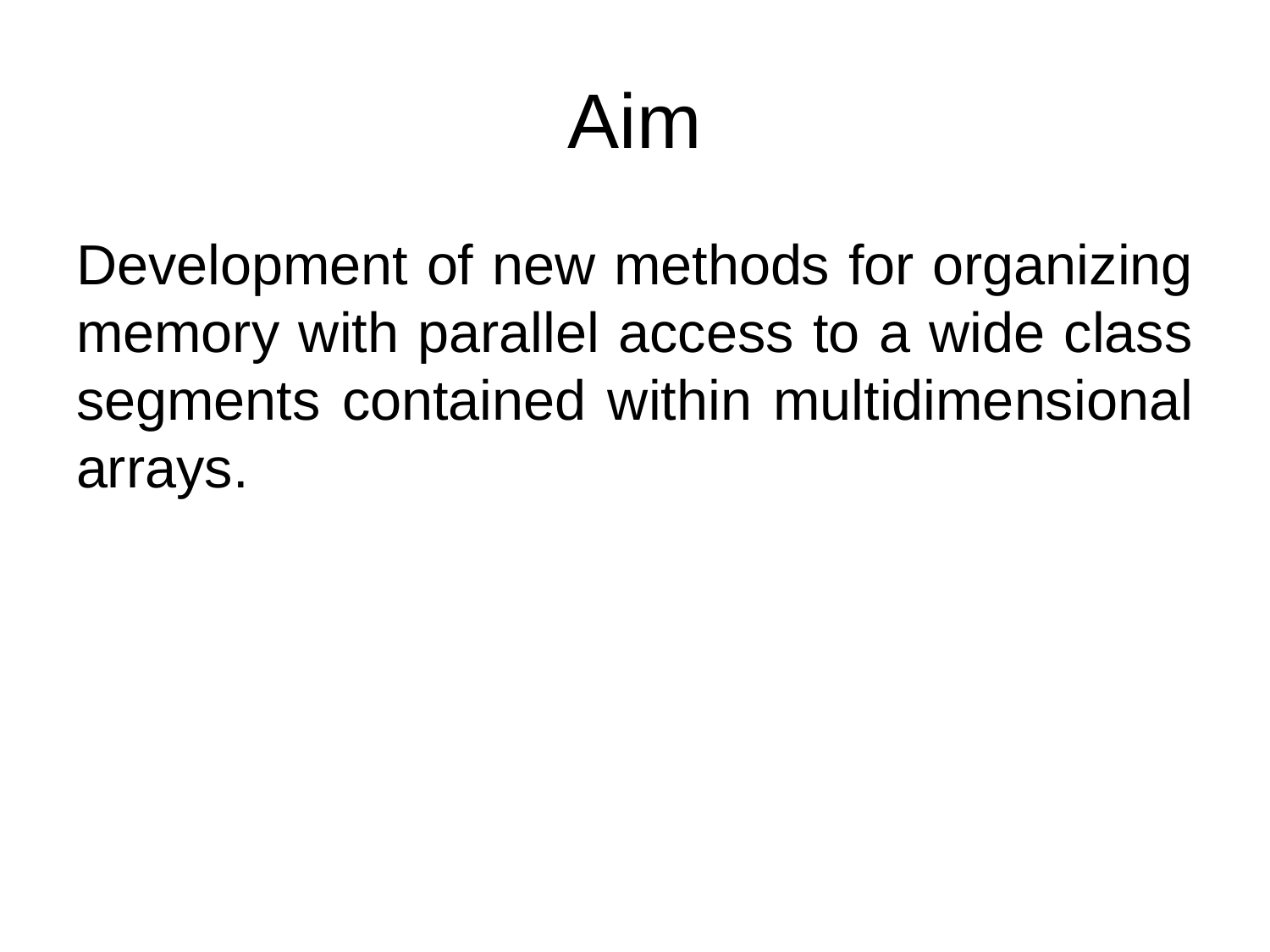

# Aim
Development of new methods for organizing memory with parallel access to a wide class segments contained within multidimensional arrays.